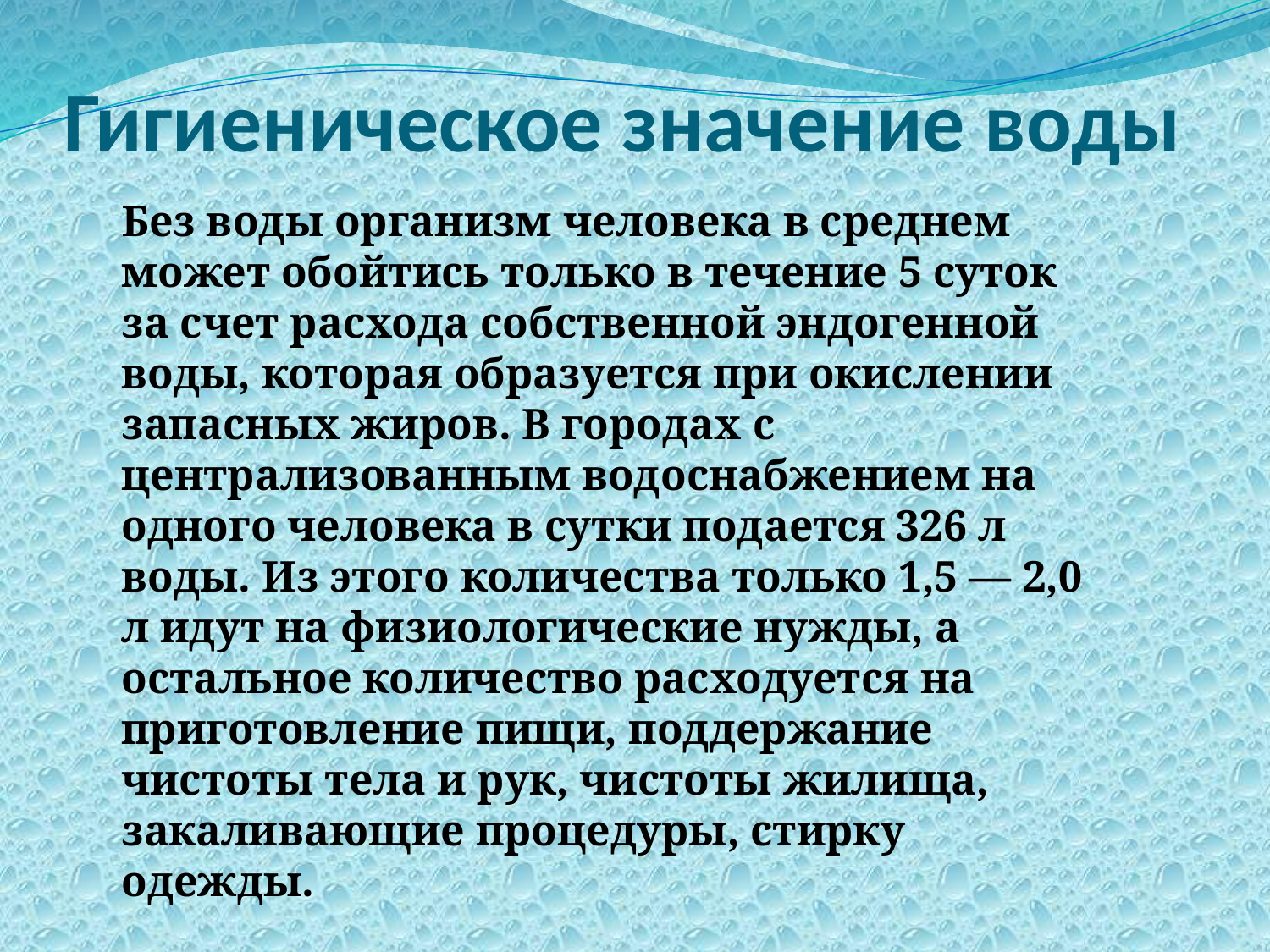

# Гигиеническое значение воды
Без воды организм человека в среднем может обойтись только в течение 5 суток за счет расхода собственной эндогенной воды, которая образуется при окислении запасных жиров. В городах с централизованным водоснабжением на одного человека в сутки подается 326 л воды. Из этого количества только 1,5 — 2,0 л идут на физиологические нужды, а остальное количество расходуется на приготовление пищи, поддержание чистоты тела и рук, чистоты жилища, закаливающие процедуры, стирку одежды.